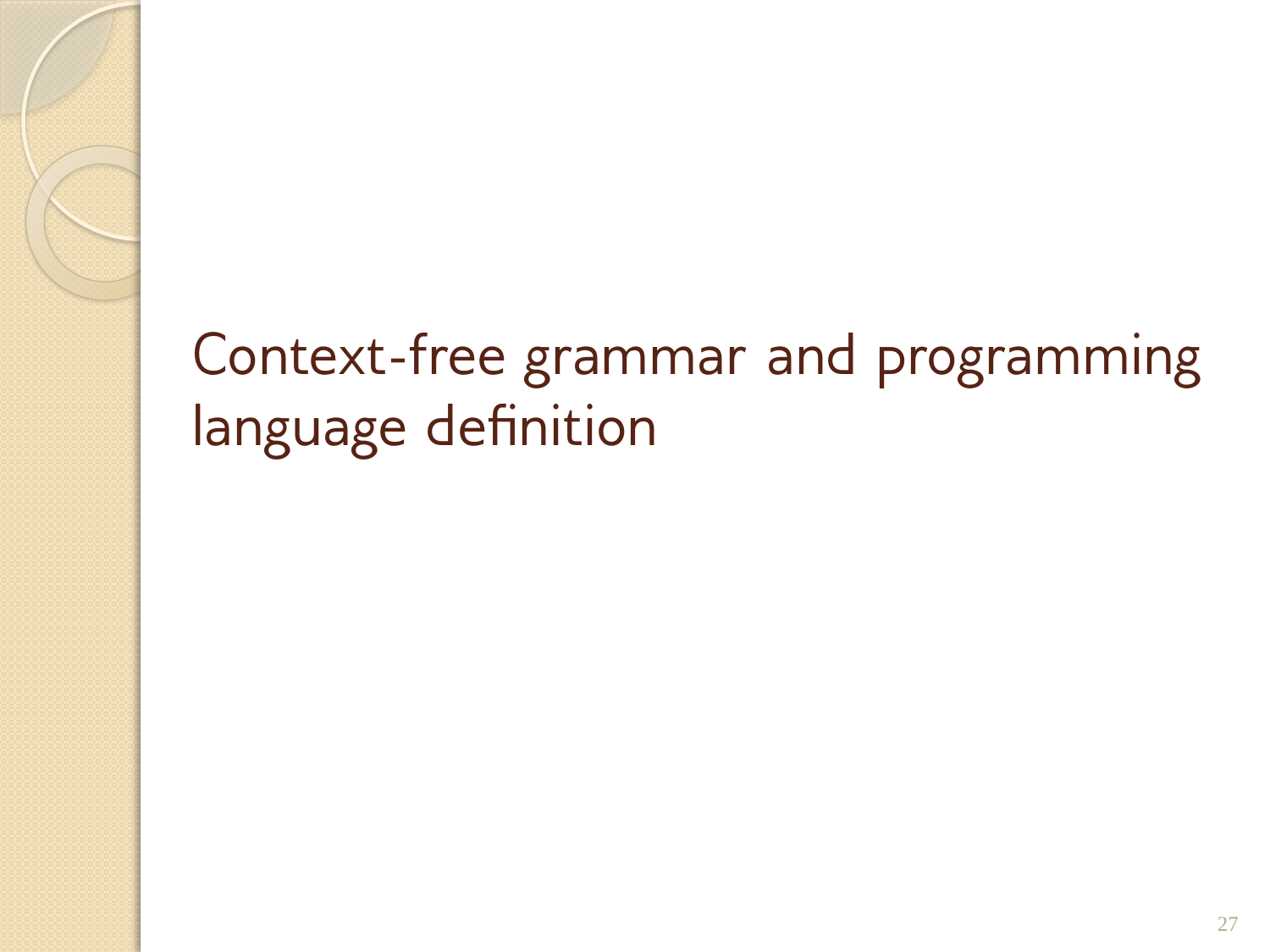

# Context-free grammar and programming language definition
27